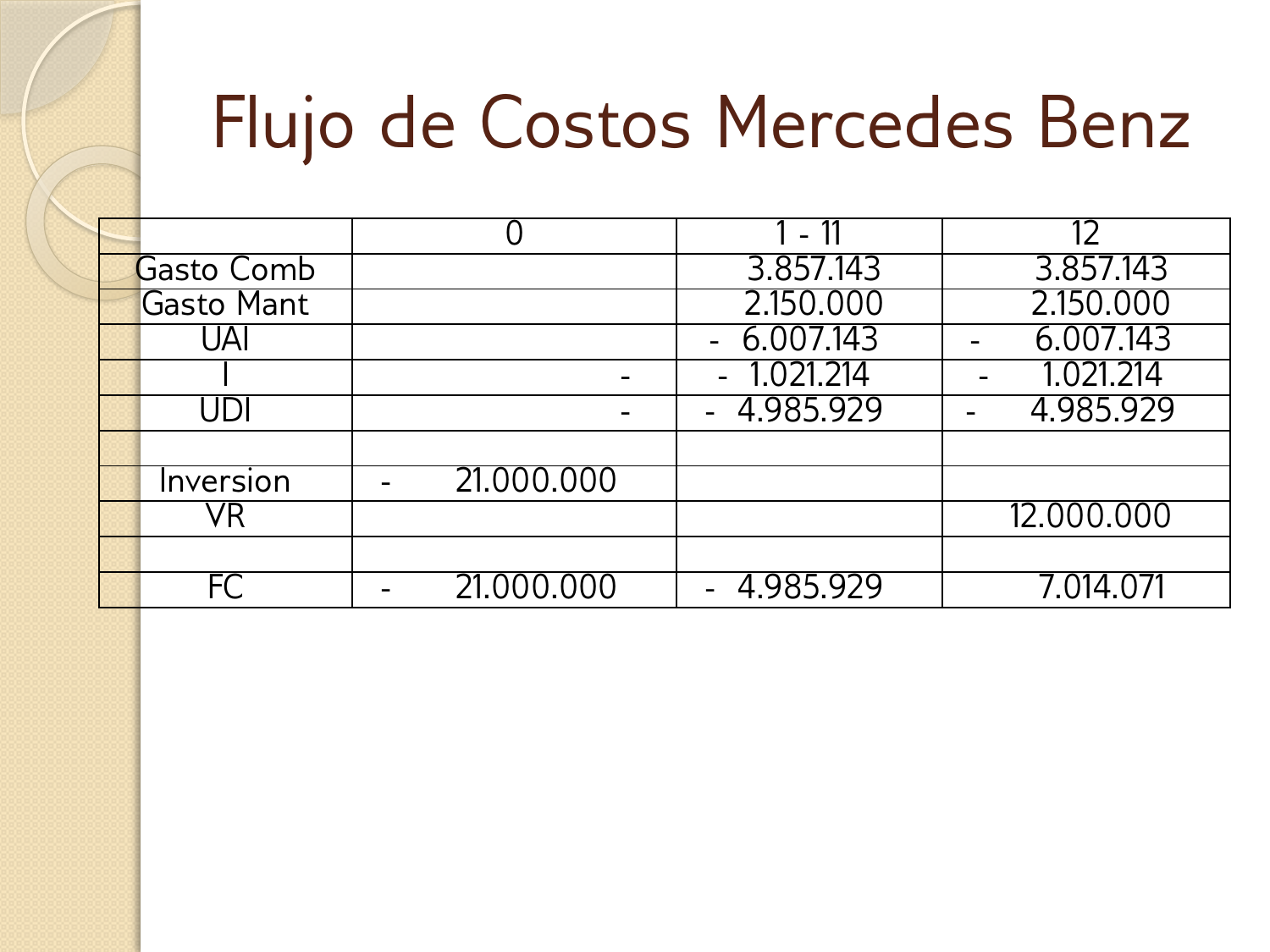

# Flujo de Costos Mercedes Benz
|  | 0 | 1 - 11 | 12 |
| --- | --- | --- | --- |
| Gasto Comb |  | 3.857.143 | 3.857.143 |
| Gasto Mant |  | 2.150.000 | 2.150.000 |
| UAI |  | - 6.007.143 | - 6.007.143 |
| I | - | - 1.021.214 | - 1.021.214 |
| UDI | - | - 4.985.929 | - 4.985.929 |
|  |  |  |  |
| Inversion | - 21.000.000 |  |  |
| VR |  |  | 12.000.000 |
|  |  |  |  |
| FC | - 21.000.000 | - 4.985.929 | 7.014.071 |